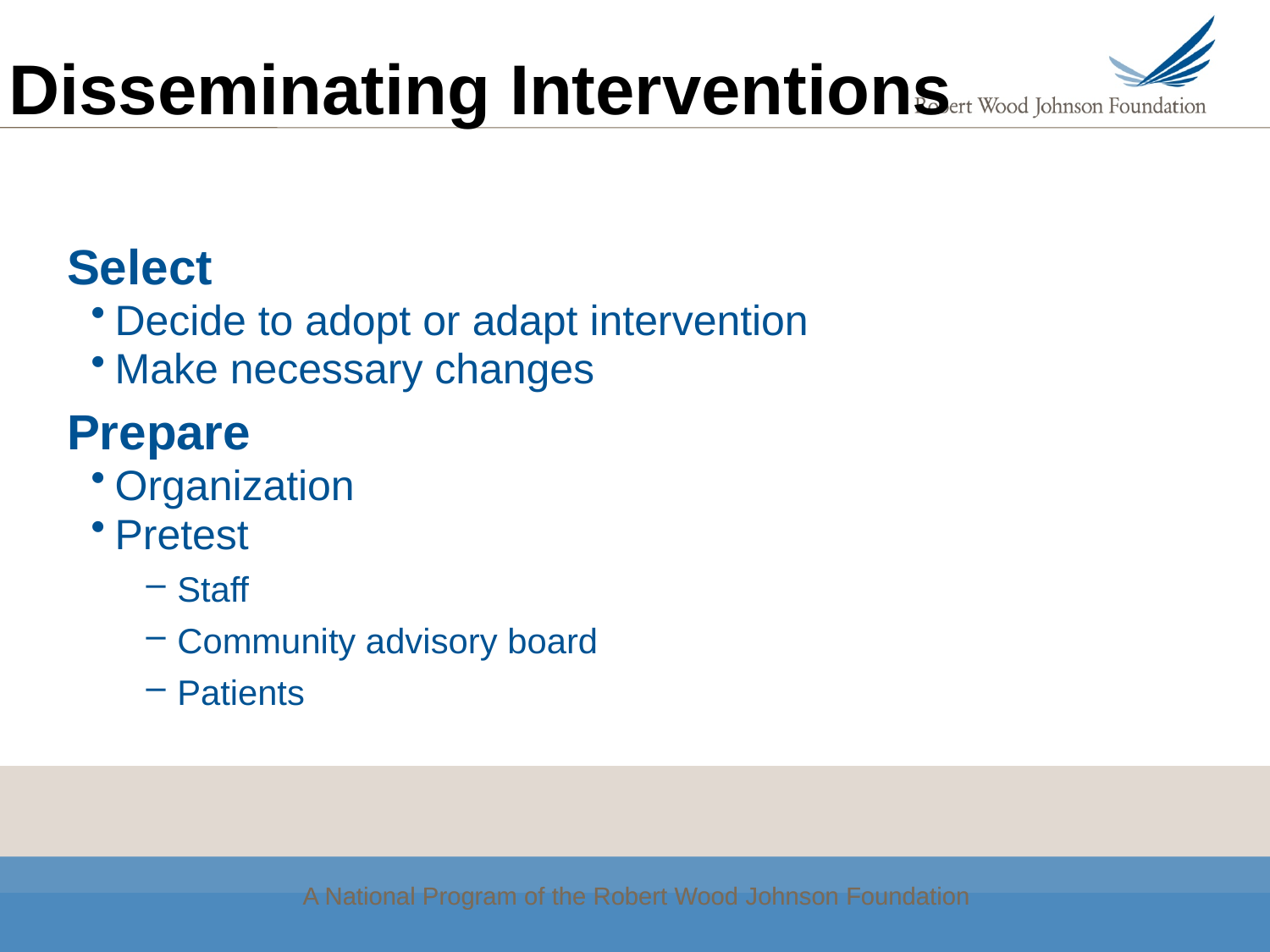

# Disseminating Interventions
Select
Decide to adopt or adapt intervention
Make necessary changes
Prepare
Organization
Pretest
Staff
Community advisory board
Patients

A National Program of the Robert Wood Johnson Foundation